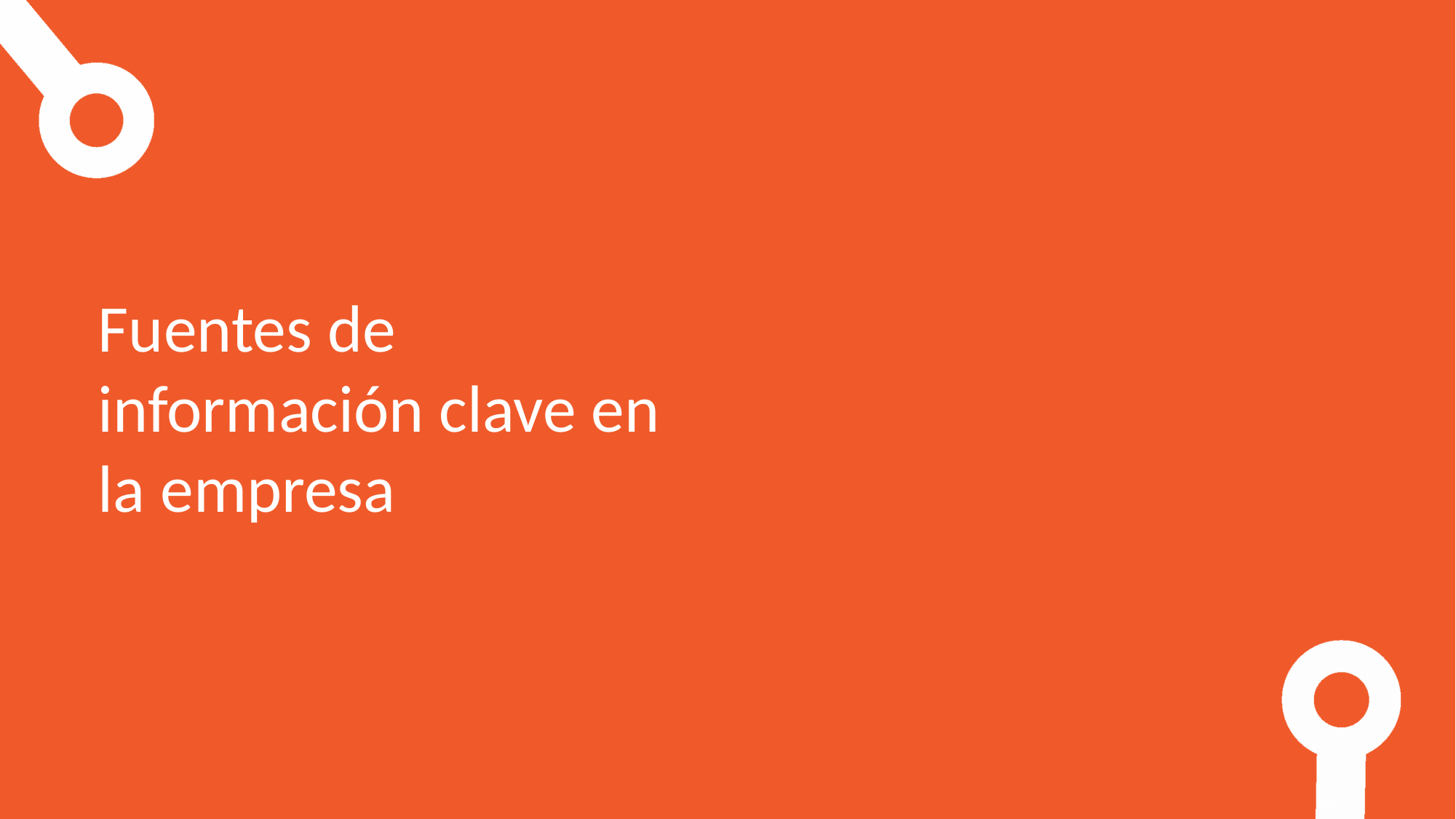

Fuentes de información clave en la empresa